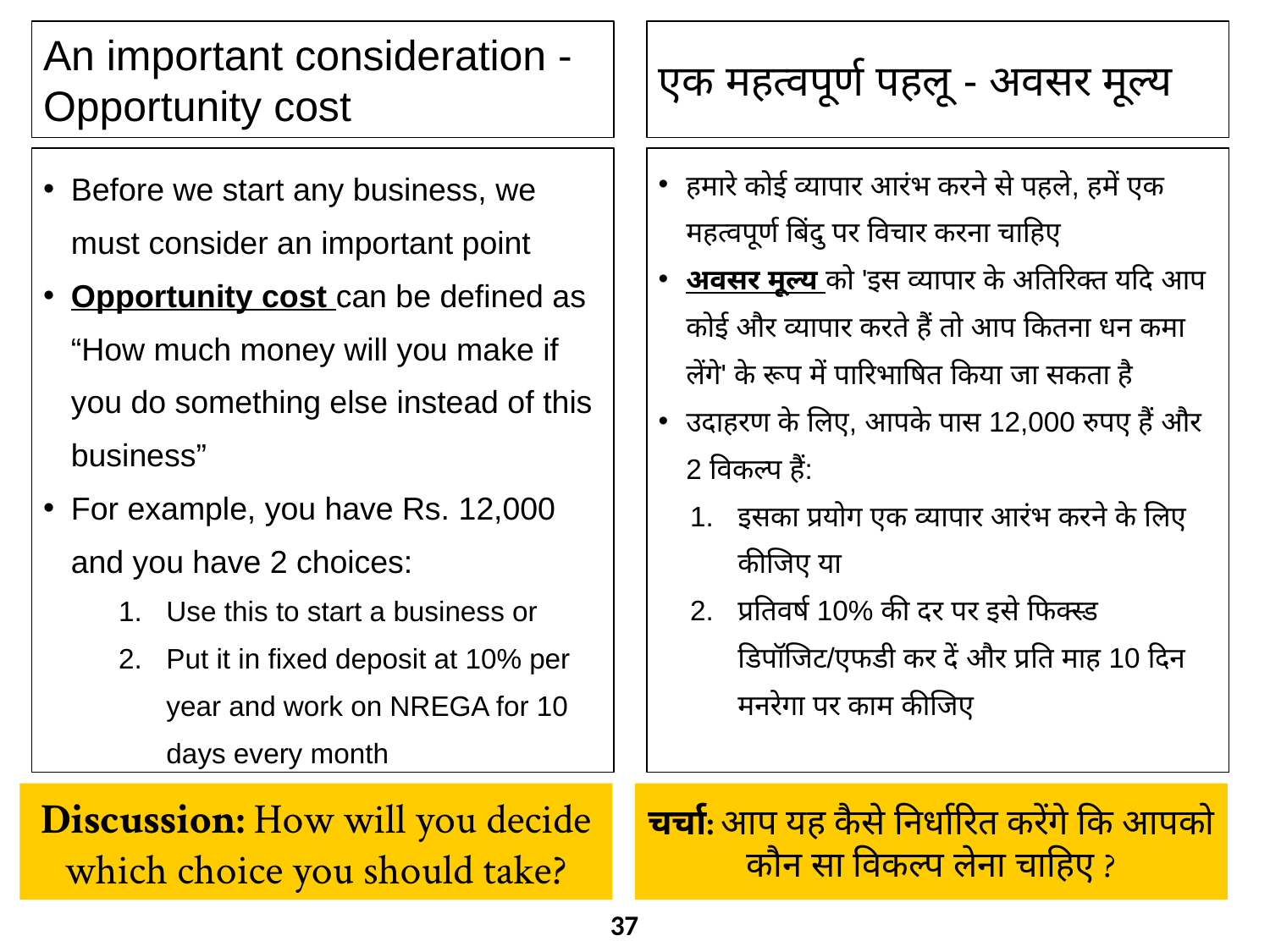

An important consideration - Opportunity cost
एक महत्वपूर्ण पहलू - अवसर मूल्य
Before we start any business, we must consider an important point
Opportunity cost can be defined as “How much money will you make if you do something else instead of this business”
For example, you have Rs. 12,000 and you have 2 choices:
Use this to start a business or
Put it in fixed deposit at 10% per year and work on NREGA for 10 days every month
हमारे कोई व्यापार आरंभ करने से पहले, हमें एक महत्वपूर्ण बिंदु पर विचार करना चाहिए
अवसर मूल्य को 'इस व्यापार के अतिरिक्त यदि आप कोई और व्यापार करते हैं तो आप कितना धन कमा लेंगे' के रूप में पारिभाषित किया जा सकता है
उदाहरण के लिए, आपके पास 12,000 रुपए हैं और 2 विकल्प हैं:
इसका प्रयोग एक व्यापार आरंभ करने के लिए कीजिए या
प्रतिवर्ष 10% की दर पर इसे फिक्स्ड डिपॉजिट/एफडी कर दें और प्रति माह 10 दिन मनरेगा पर काम कीजिए
Discussion: How will you decide which choice you should take?
चर्चा: आप यह कैसे निर्धारित करेंगे कि आपको कौन सा विकल्प लेना चाहिए ?
37